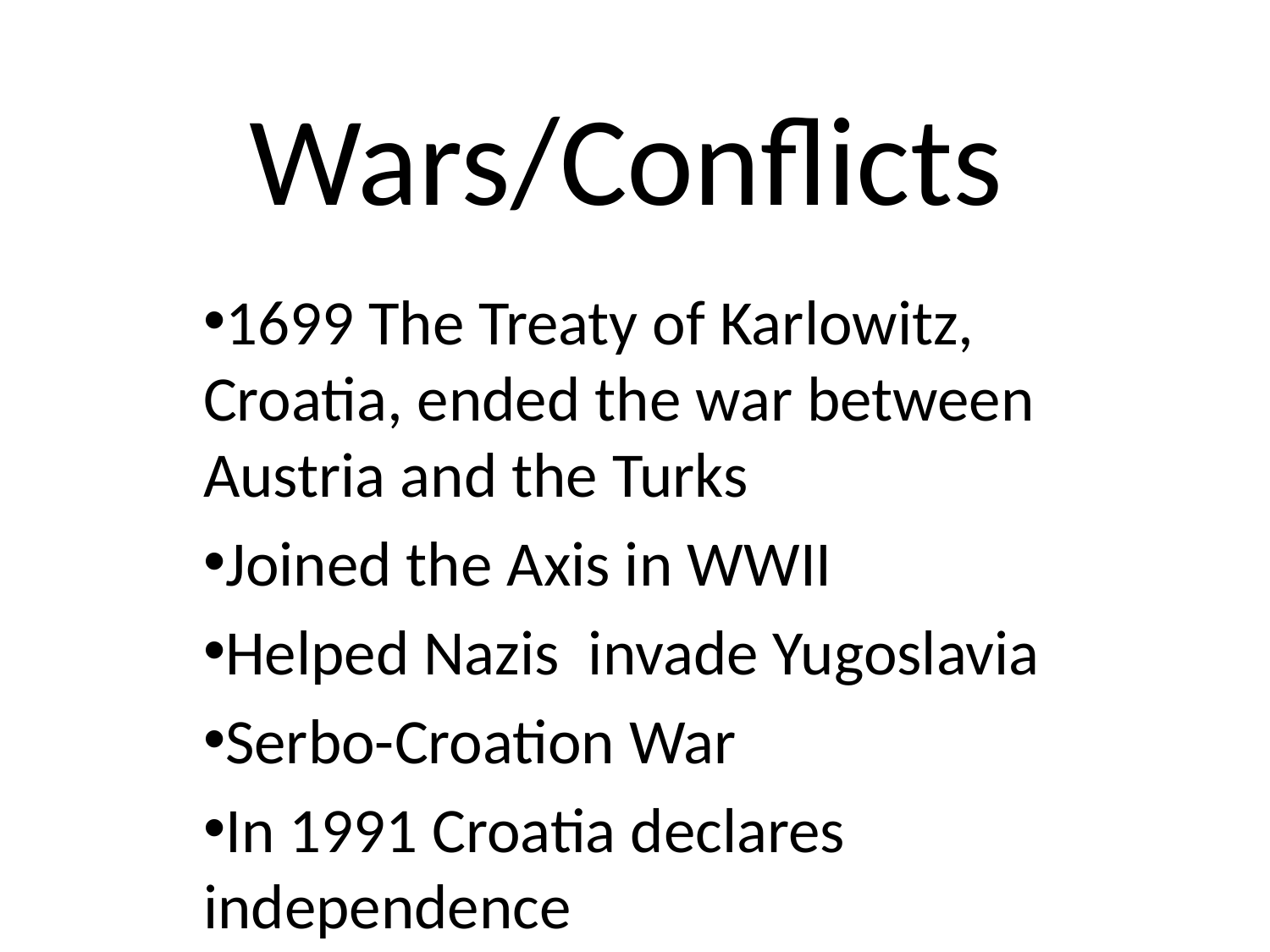

# Wars/Conflicts
1699 The Treaty of Karlowitz, Croatia, ended the war between Austria and the Turks
Joined the Axis in WWII
Helped Nazis  invade Yugoslavia
Serbo-Croation War
In 1991 Croatia declares independence